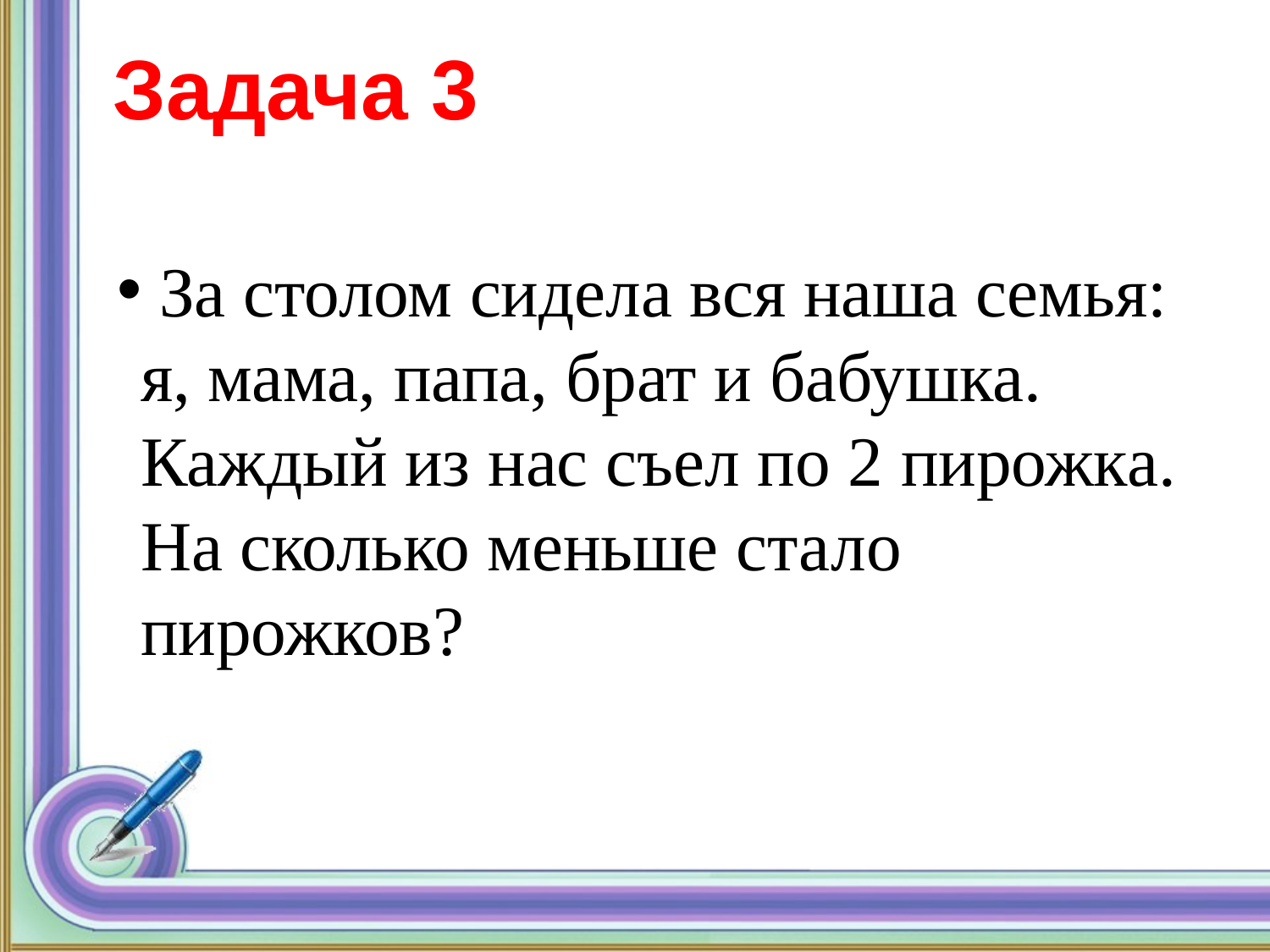

# Задача 3
 За столом сидела вся наша семья: я, мама, папа, брат и бабушка. Каждый из нас съел по 2 пирожка. На сколько меньше стало пирожков?